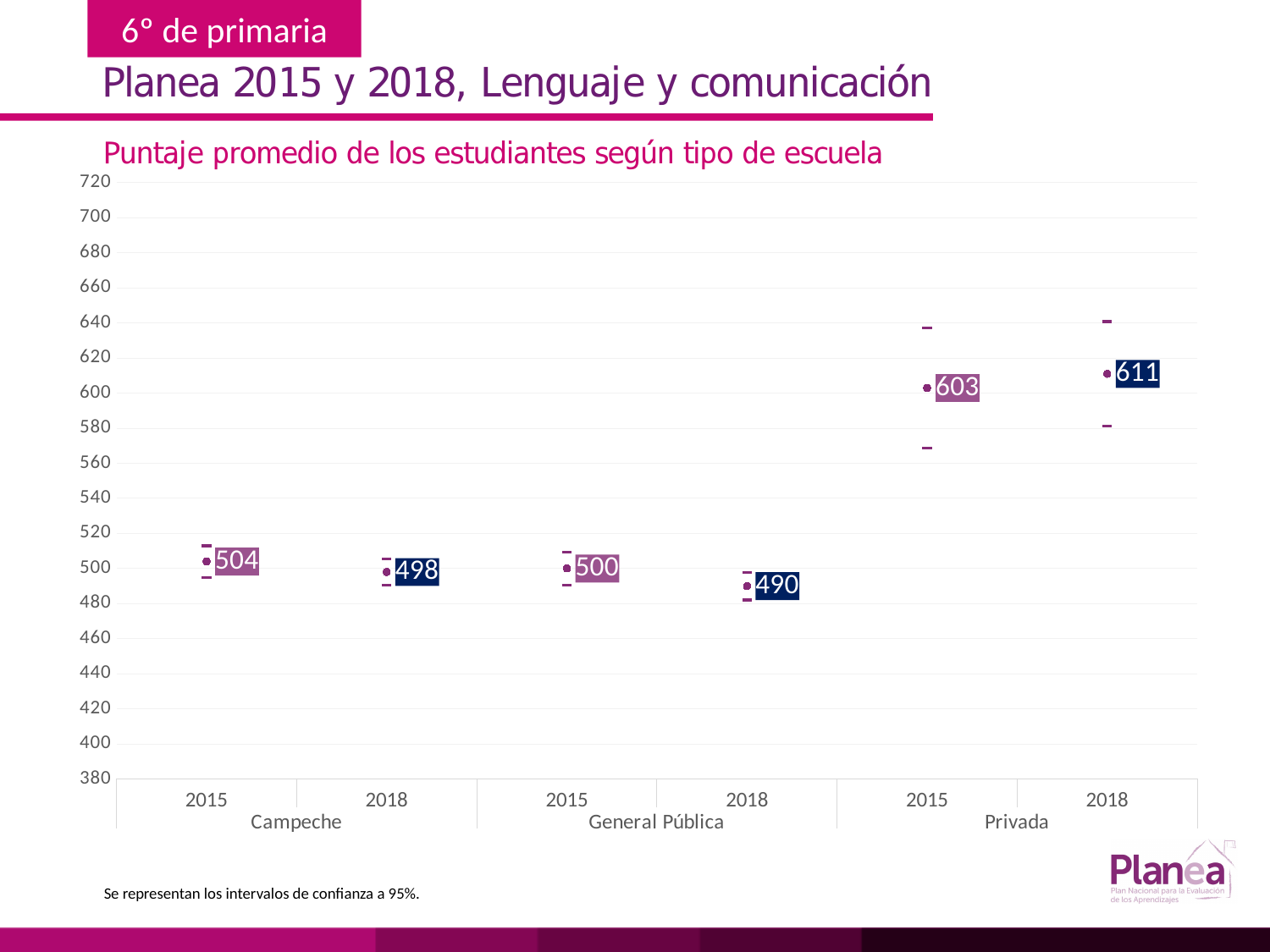

Planea 2015 y 2018, Lenguaje y comunicación

Puntaje promedio de los estudiantes según tipo de escuela

### Chart

| Category |  |  |  |
|---|---|---|---|
| 2015 | 495.045 | 512.955 | 504.0 |
| 2018 | 490.438 | 505.562 | 498.0 |
| 2015 | 490.647 | 509.353 | 500.0 |
| 2018 | 482.04 | 497.96 | 490.0 |
| 2015 | 568.772 | 637.228 | 603.0 |
| 2018 | 581.15 | 640.85 | 611.0 |
Se representan los intervalos de confianza a 95%.